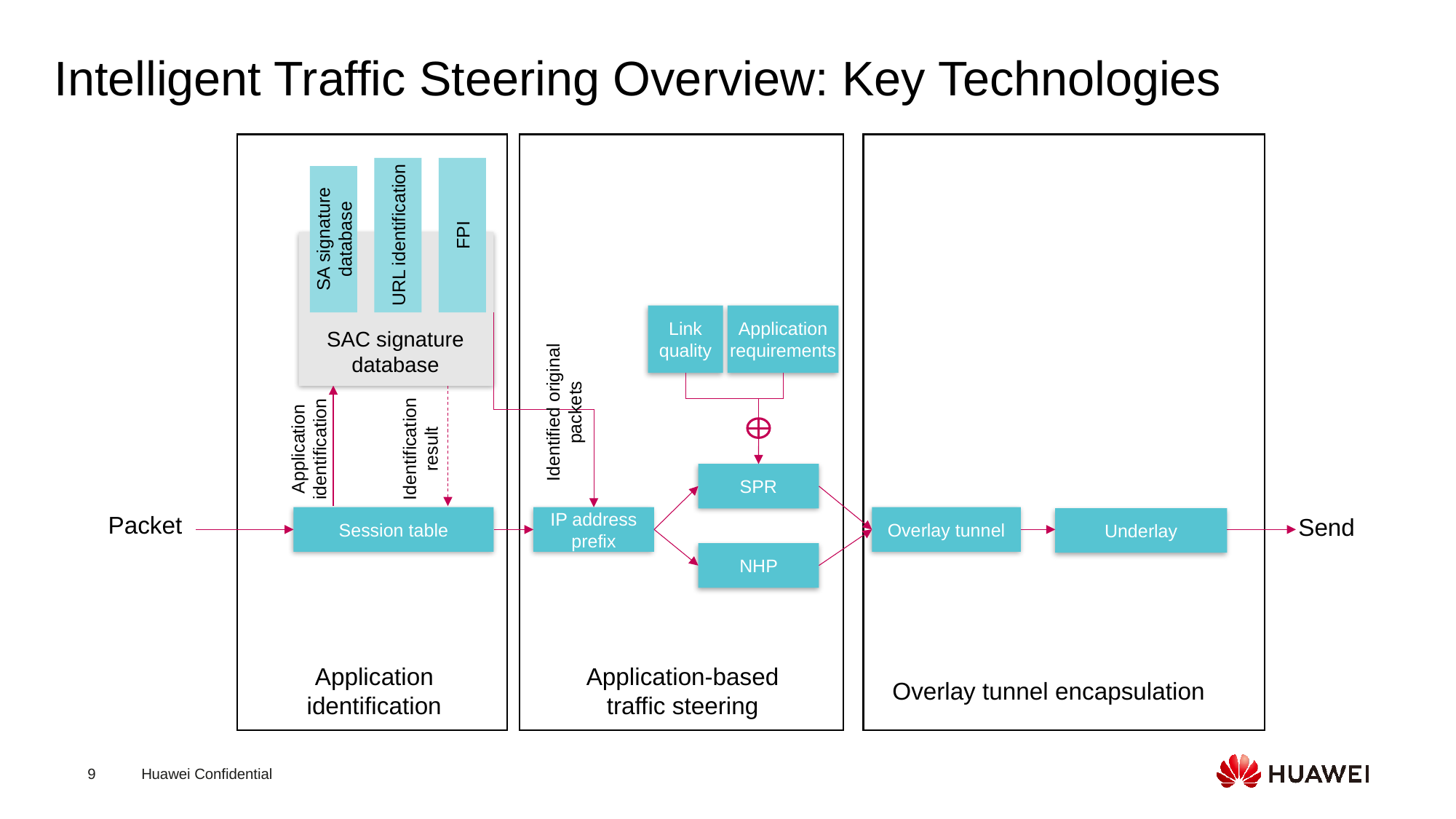

# Intelligent Traffic Steering Overview: Key Technologies

FPI
URL identification
SA signature database

Link quality
Application requirements
SAC signature database
Identified original packets

Application identification
Identification result
SPR
Packet
Send
Session table
IP address prefix
Overlay tunnel
Underlay
NHP
Application identification
Application-based traffic steering
Overlay tunnel encapsulation